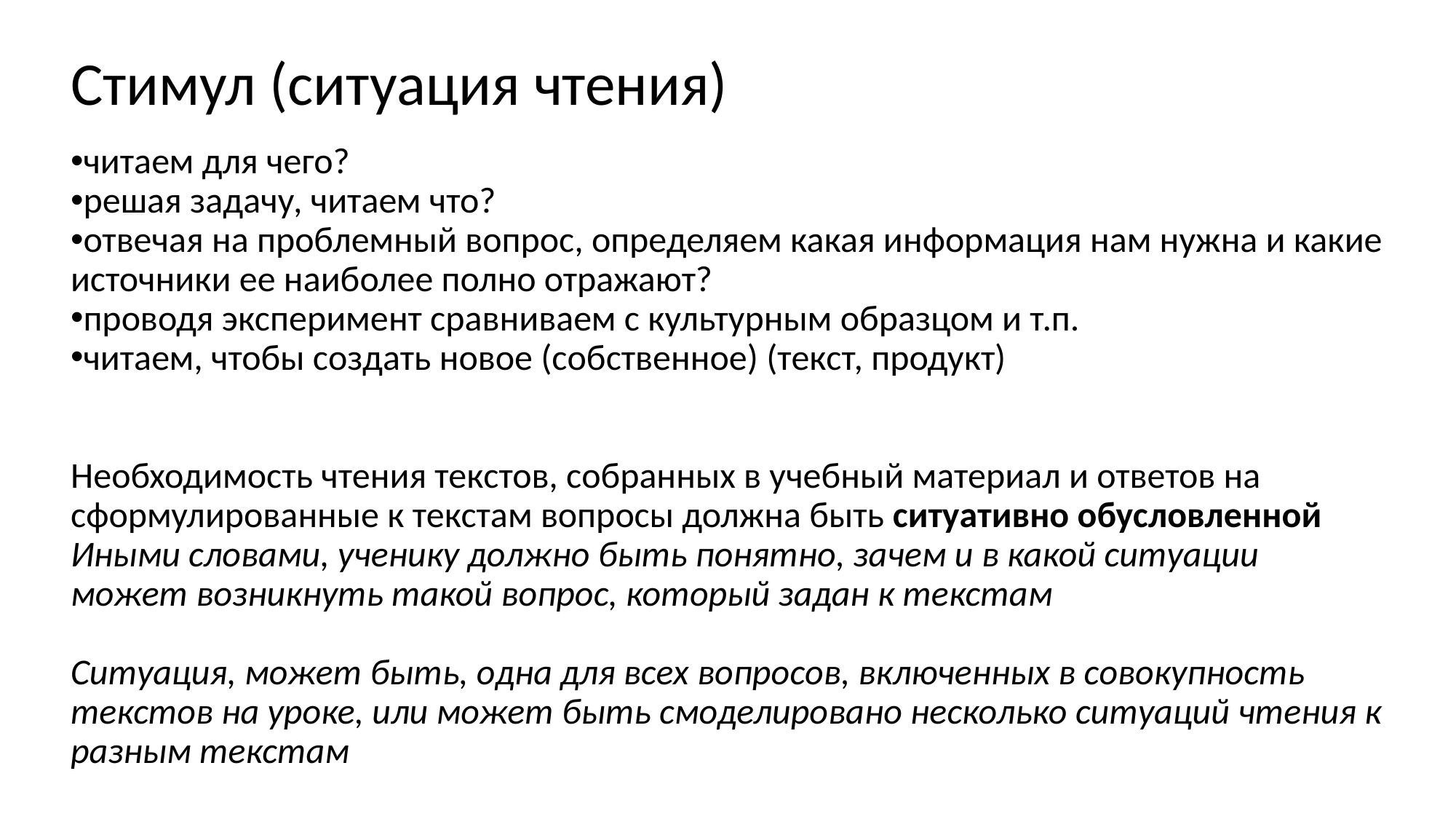

# Стимул (ситуация чтения)
читаем для чего?
решая задачу, читаем что?
отвечая на проблемный вопрос, определяем какая информация нам нужна и какие источники ее наиболее полно отражают?
проводя эксперимент сравниваем с культурным образцом и т.п.
читаем, чтобы создать новое (собственное) (текст, продукт)

Необходимость чтения текстов, собранных в учебный материал и ответов на сформулированные к текстам вопросы должна быть ситуативно обусловленной
Иными словами, ученику должно быть понятно, зачем и в какой ситуации может возникнуть такой вопрос, который задан к текстам

Ситуация, может быть, одна для всех вопросов, включенных в совокупность текстов на уроке, или может быть смоделировано несколько ситуаций чтения к разным текстам